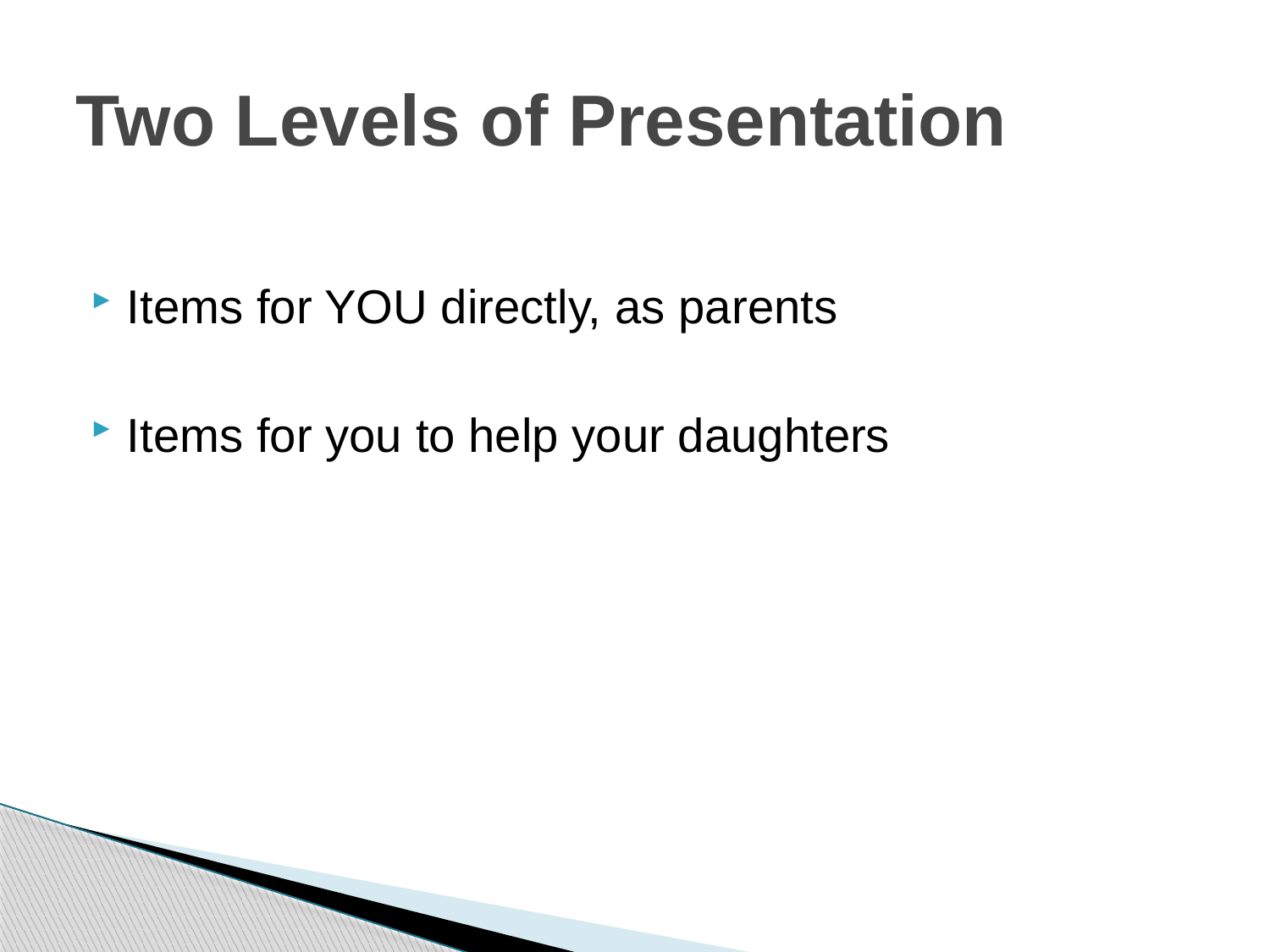

# Two Levels of Presentation

Items for YOU directly, as parents

Items for you to help your daughters